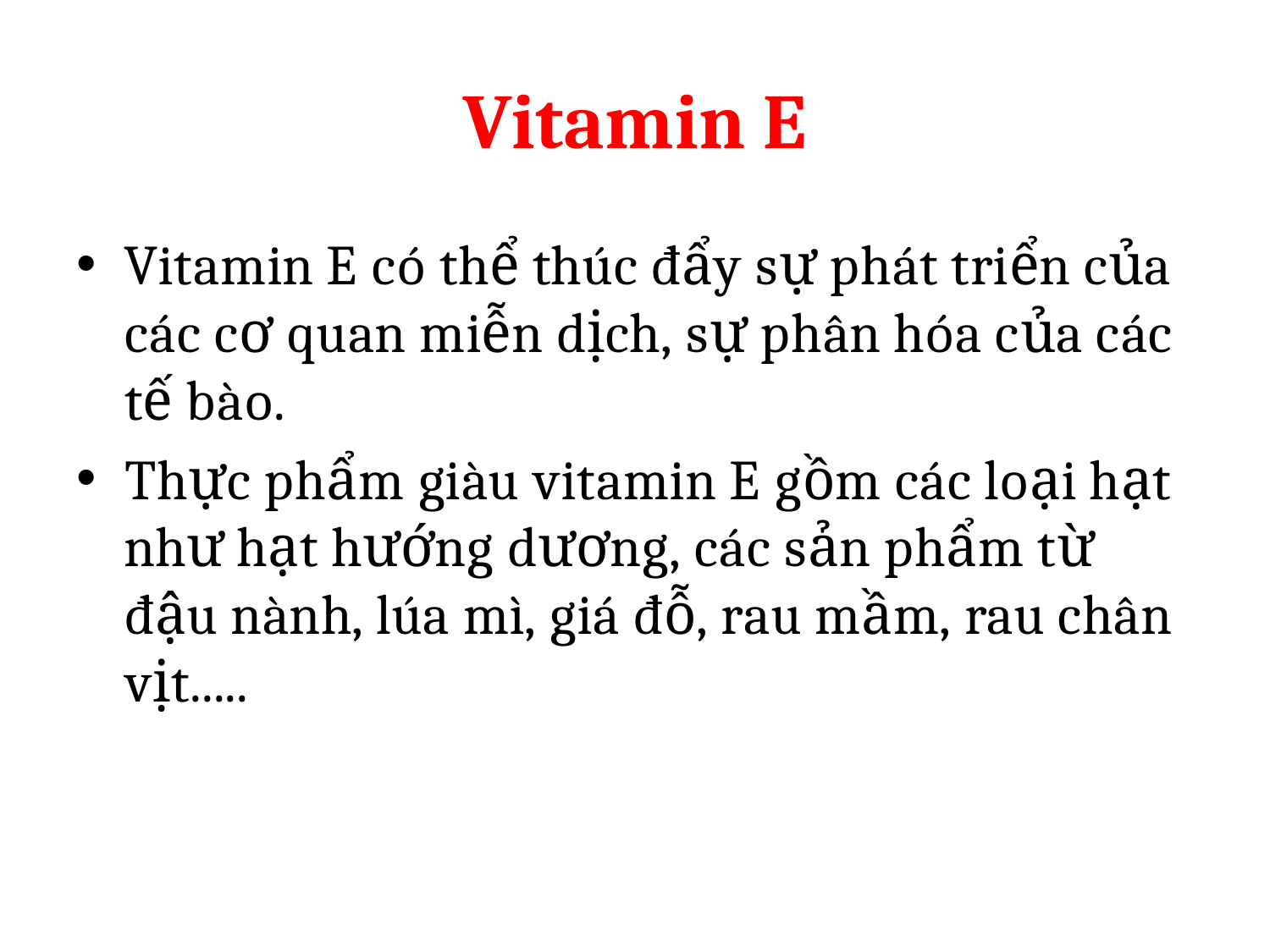

# Vitamin E
Vitamin E có thể thúc đẩy sự phát triển của các cơ quan miễn dịch, sự phân hóa của các tế bào.
Thực phẩm giàu vitamin E gồm các loại hạt như hạt hướng dương, các sản phẩm từ đậu nành, lúa mì, giá đỗ, rau mầm, rau chân vịt.....